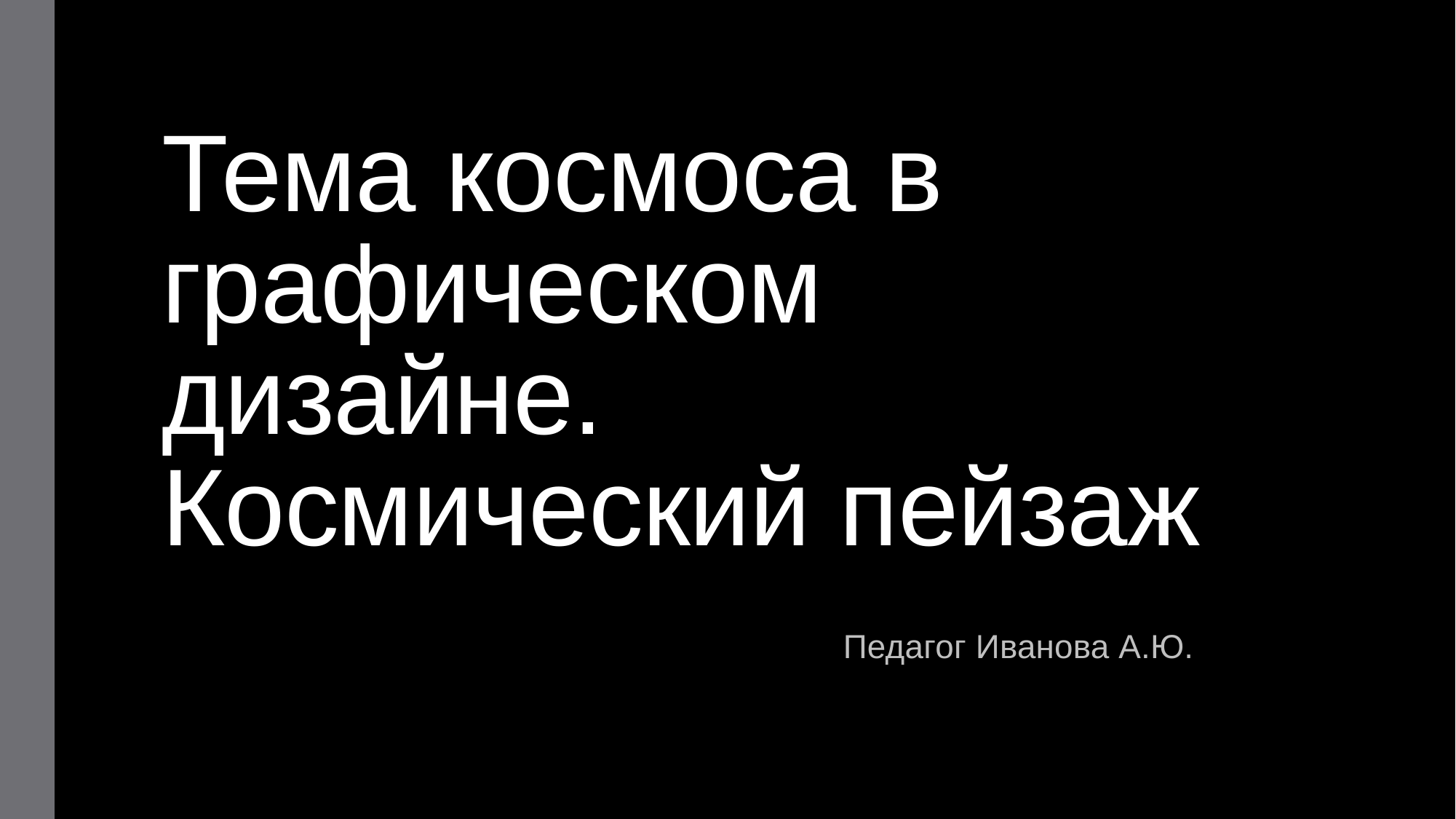

# Тема космоса в графическом дизайне. Космический пейзаж
Педагог Иванова А.Ю.